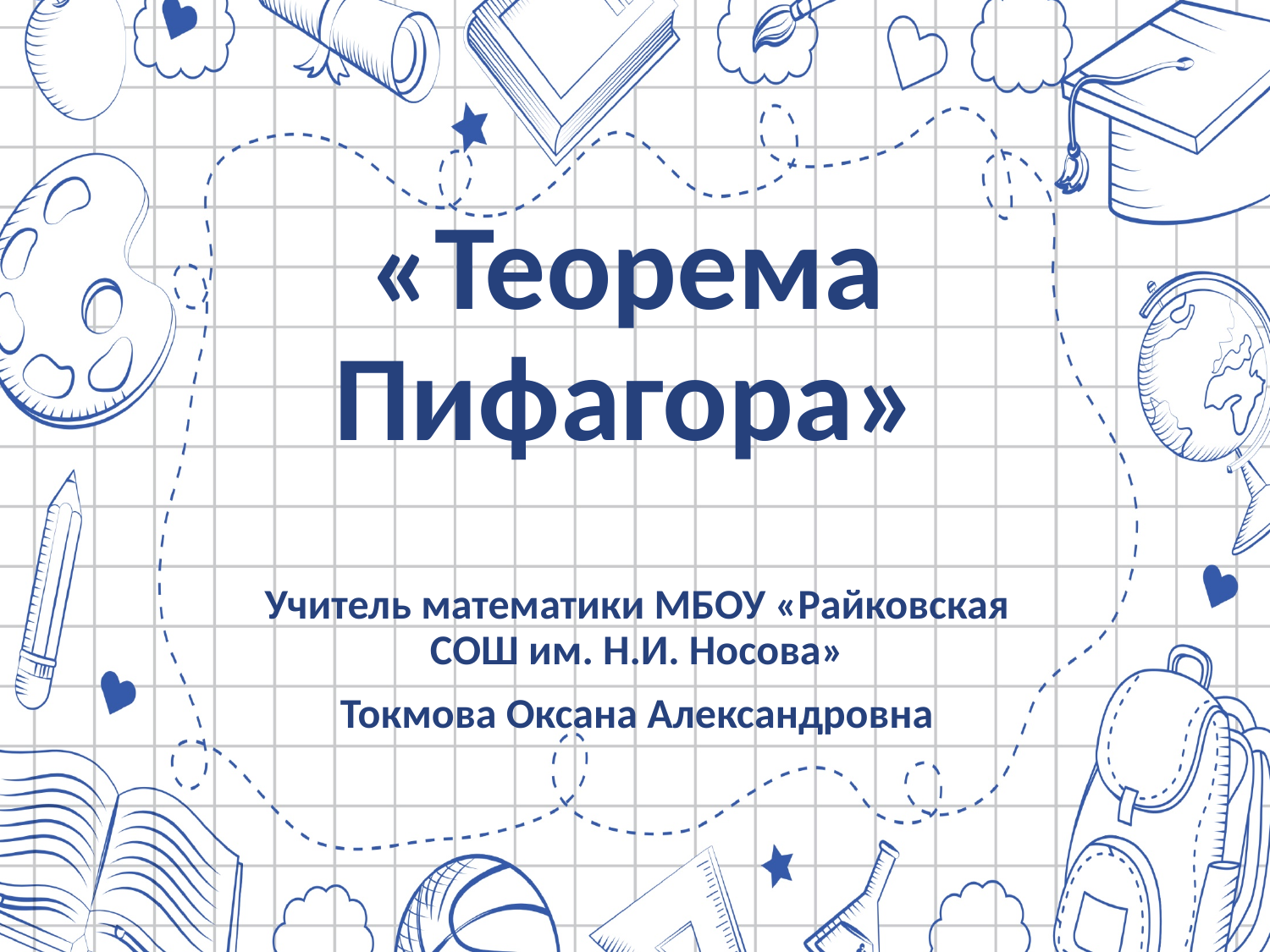

# «Теорема Пифагора»
Учитель математики МБОУ «Райковская СОШ им. Н.И. Носова»
Токмова Оксана Александровна